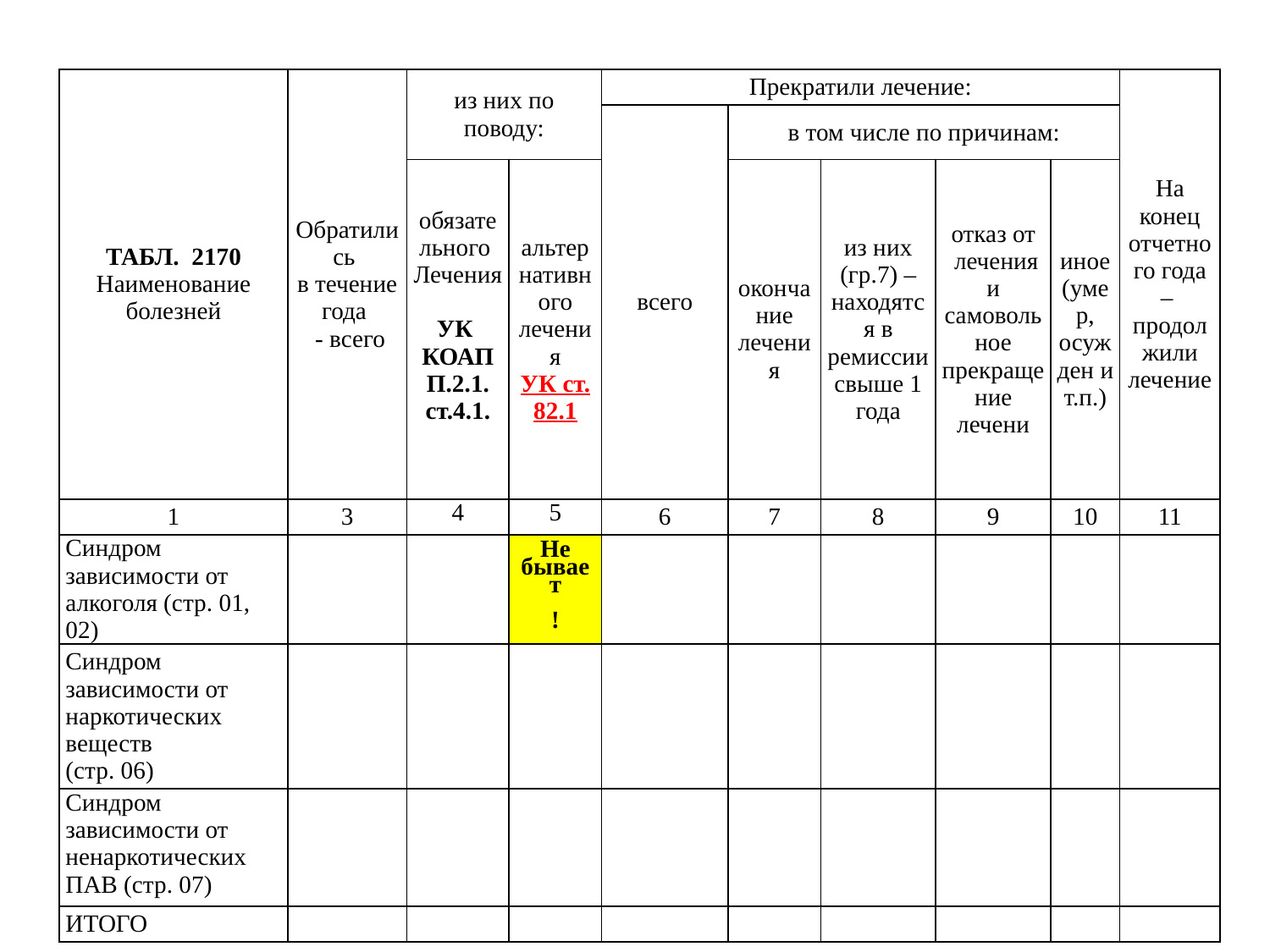

| ТАБЛ. 2170 Наименование болезней | Обратились в течение года - всего | из них по поводу: |  | Прекратили лечение: |  |  |  |  | На конец отчетного года – продолжили лечение |
| --- | --- | --- | --- | --- | --- | --- | --- | --- | --- |
|  |  |  |  | всего | в том числе по причинам: |  |  |  |  |
|  |  | обязательного Лечения УК КОАП П.2.1. ст.4.1. | альтернативного лечения УК ст. 82.1 |  | окончание лечения | из них (гр.7) – находятся в ремиссии свыше 1 года | отказ от лечения и самовольное прекращение лечени | иное (умер, осужден и т.п.) |  |
| 1 | 3 | 4 | 5 | 6 | 7 | 8 | 9 | 10 | 11 |
| Синдром зависимости от алкоголя (стр. 01, 02) |  |  | Не бывает ! |  |  |  |  |  |  |
| Синдром зависимости от наркотических веществ (стр. 06) |  |  |  |  |  |  |  |  |  |
| Синдром зависимости от ненаркотических ПАВ (стр. 07) |  |  |  |  |  |  |  |  |  |
| ИТОГО |  |  |  |  |  |  |  |  |  |